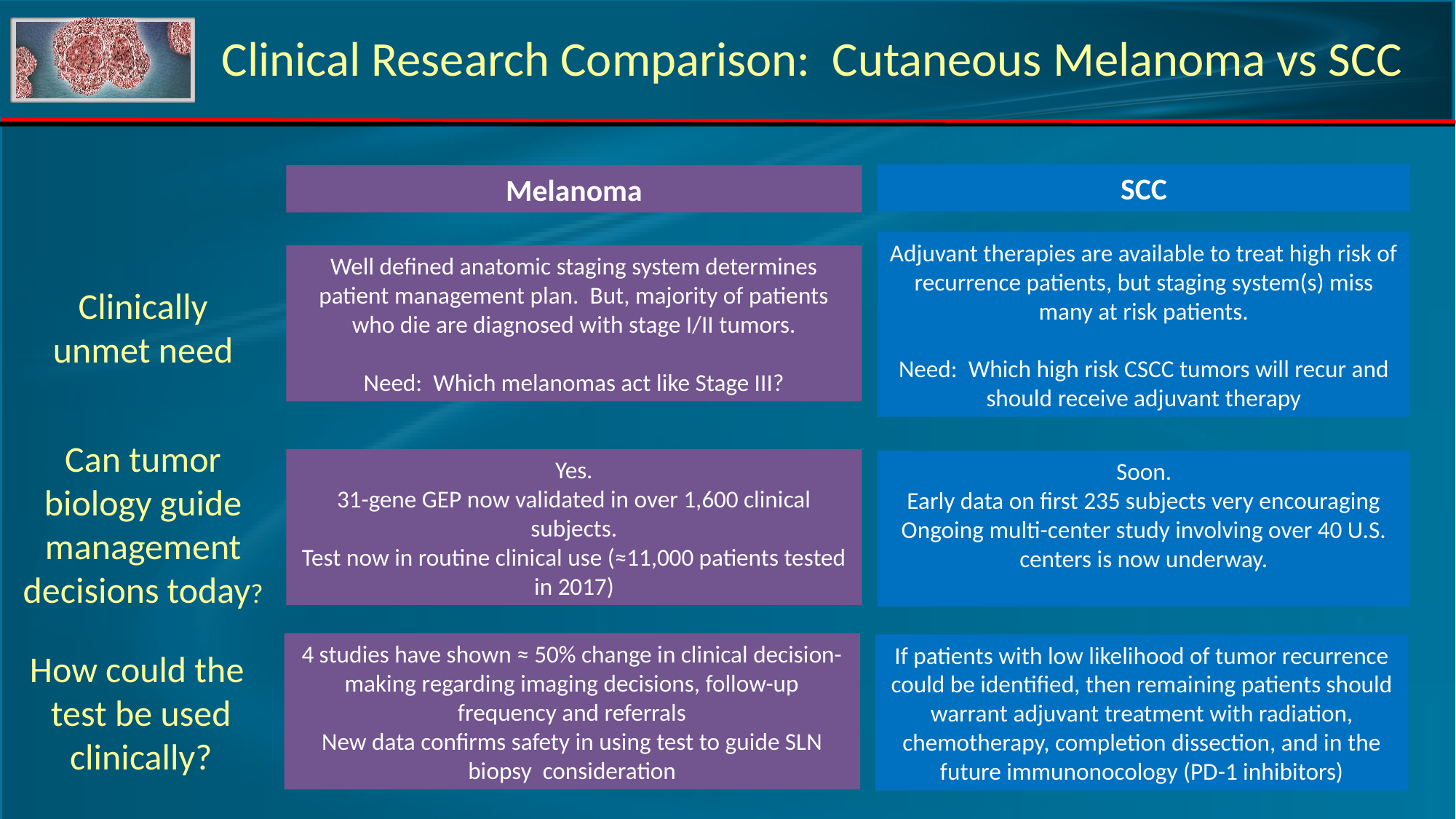

Clinical Research Comparison:  Cutaneous Melanoma vs SCC
SCC
Melanoma
Adjuvant therapies are available to treat high risk of recurrence patients, but staging system(s) miss many at risk patients.

Need:  Which high risk CSCC tumors will recur and should receive adjuvant therapy
Well defined anatomic staging system determines patient management plan.  But, majority of patients who die are diagnosed with stage I/II tumors.

Need:  Which melanomas act like Stage III?
Clinically
unmet need
Can tumor biology guide management decisions today?
Yes.
31-gene GEP now validated in over 1,600 clinical subjects.
Test now in routine clinical use (≈11,000 patients tested in 2017)
Soon.
Early data on first 235 subjects very encouraging
Ongoing multi-center study involving over 40 U.S. centers is now underway.

If patients with low likelihood of tumor recurrence could be identified, then remaining patients should warrant adjuvant treatment with radiation, chemotherapy, completion dissection, and in the future immunonocology (PD-1 inhibitors)
4 studies have shown ≈ 50% change in clinical decision-making regarding imaging decisions, follow-up frequency and referrals
New data confirms safety in using test to guide SLN biopsy  consideration
How could the  test be used clinically?